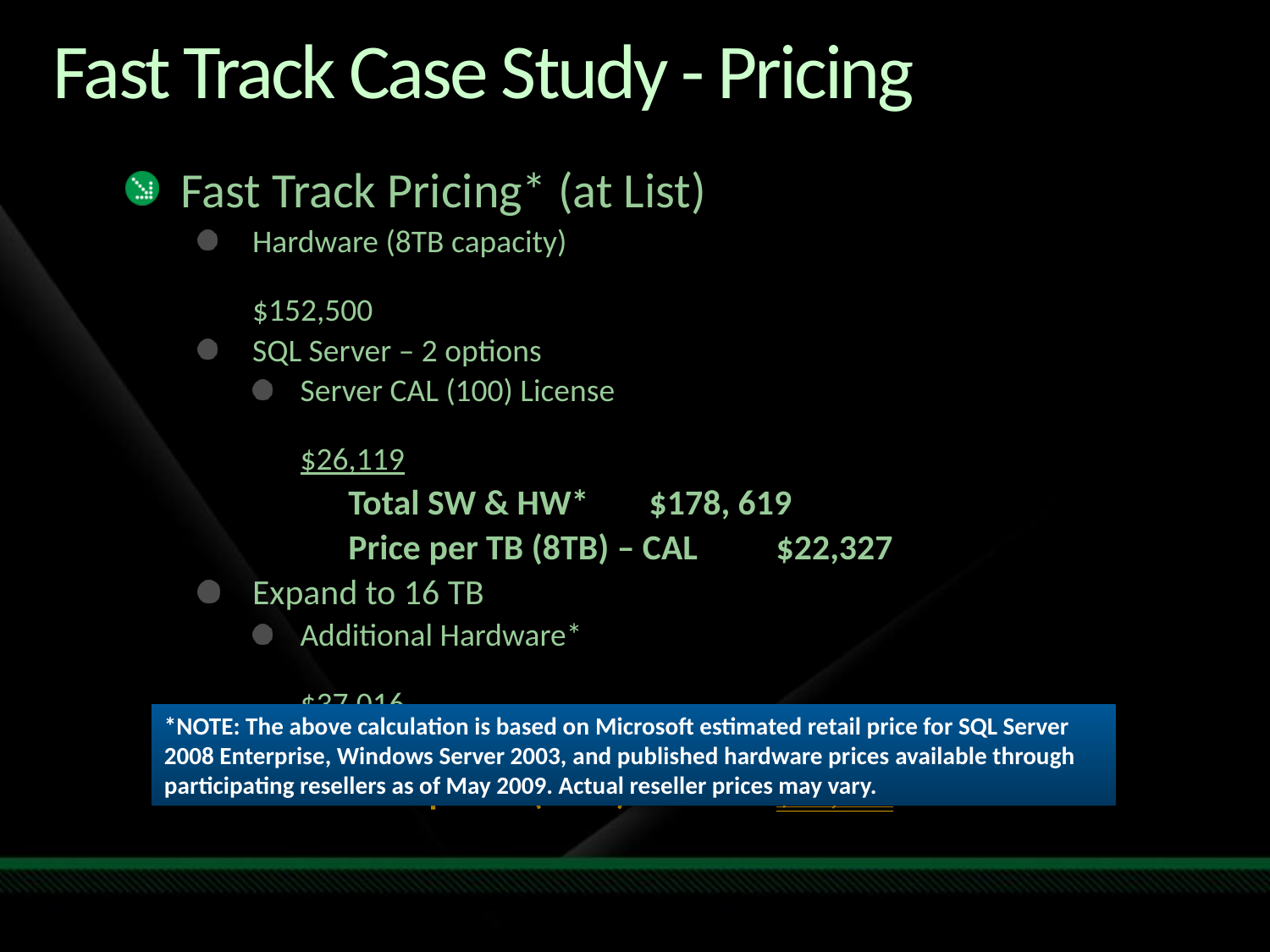

# Fast Track Case Study - Pricing
Fast Track Pricing* (at List)
Hardware (8TB capacity)	$152,500
SQL Server – 2 options
Server CAL (100) License	$26,119
Total SW & HW*	$178, 619
Price per TB (8TB) – CAL	$22,327
Expand to 16 TB
Additional Hardware*	$37,016
	Total Price w/CAL license	$215,635
Price per TB (16TB) – CAL	$13,477

*NOTE: The above calculation is based on Microsoft estimated retail price for SQL Server 2008 Enterprise, Windows Server 2003, and published hardware prices available through participating resellers as of May 2009. Actual reseller prices may vary.